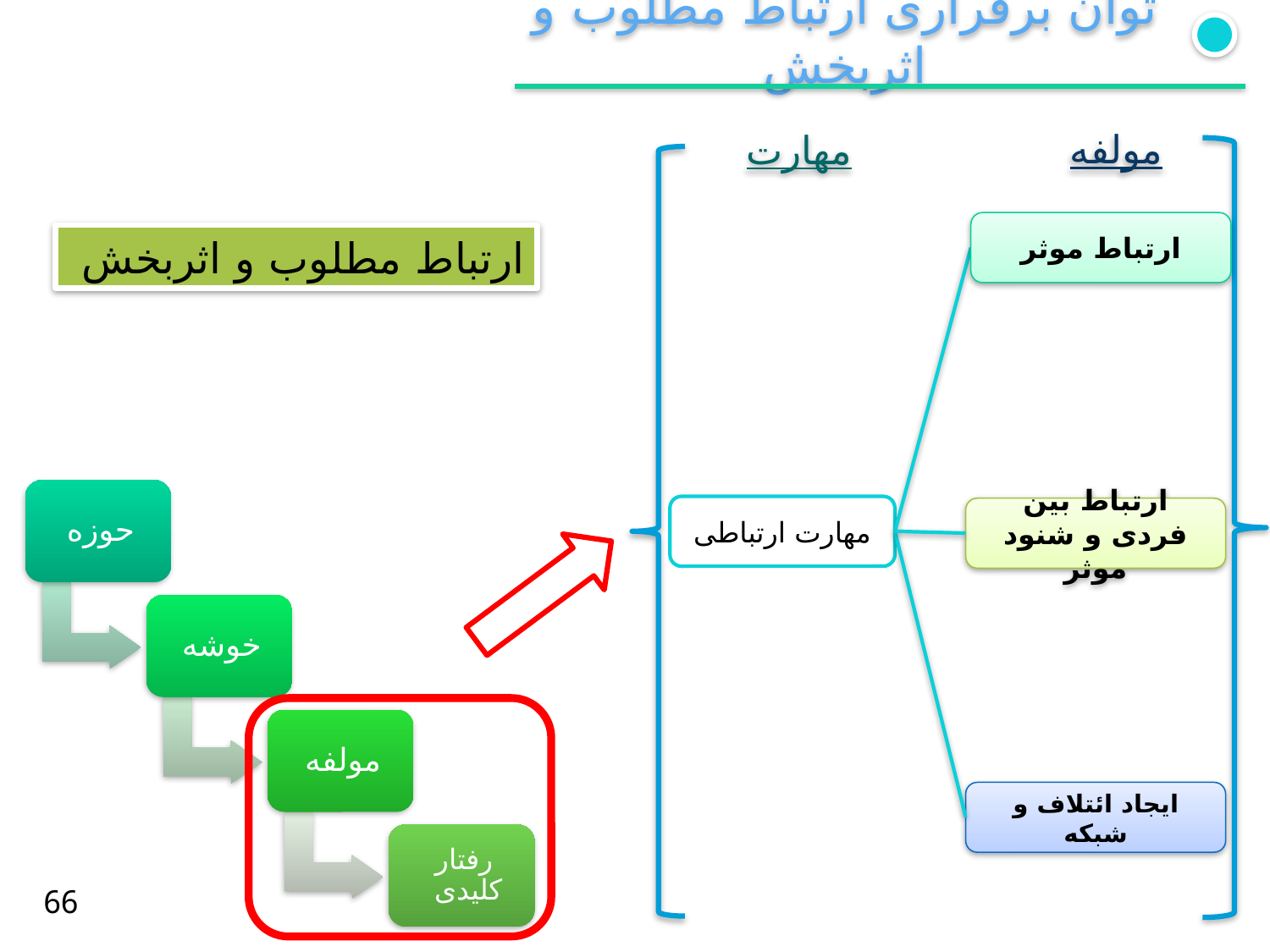

توان برقراری ارتباط مطلوب و اثربخش

مولفه
مهارت

ارتباط موثر
ارتباط مطلوب و اثربخش
حوزه
خوشه
مولفه
رفتار کلیدی
مهارت ارتباطی
ارتباط بین فردی و شنود موثر

ایجاد ائتلاف و شبکه
66